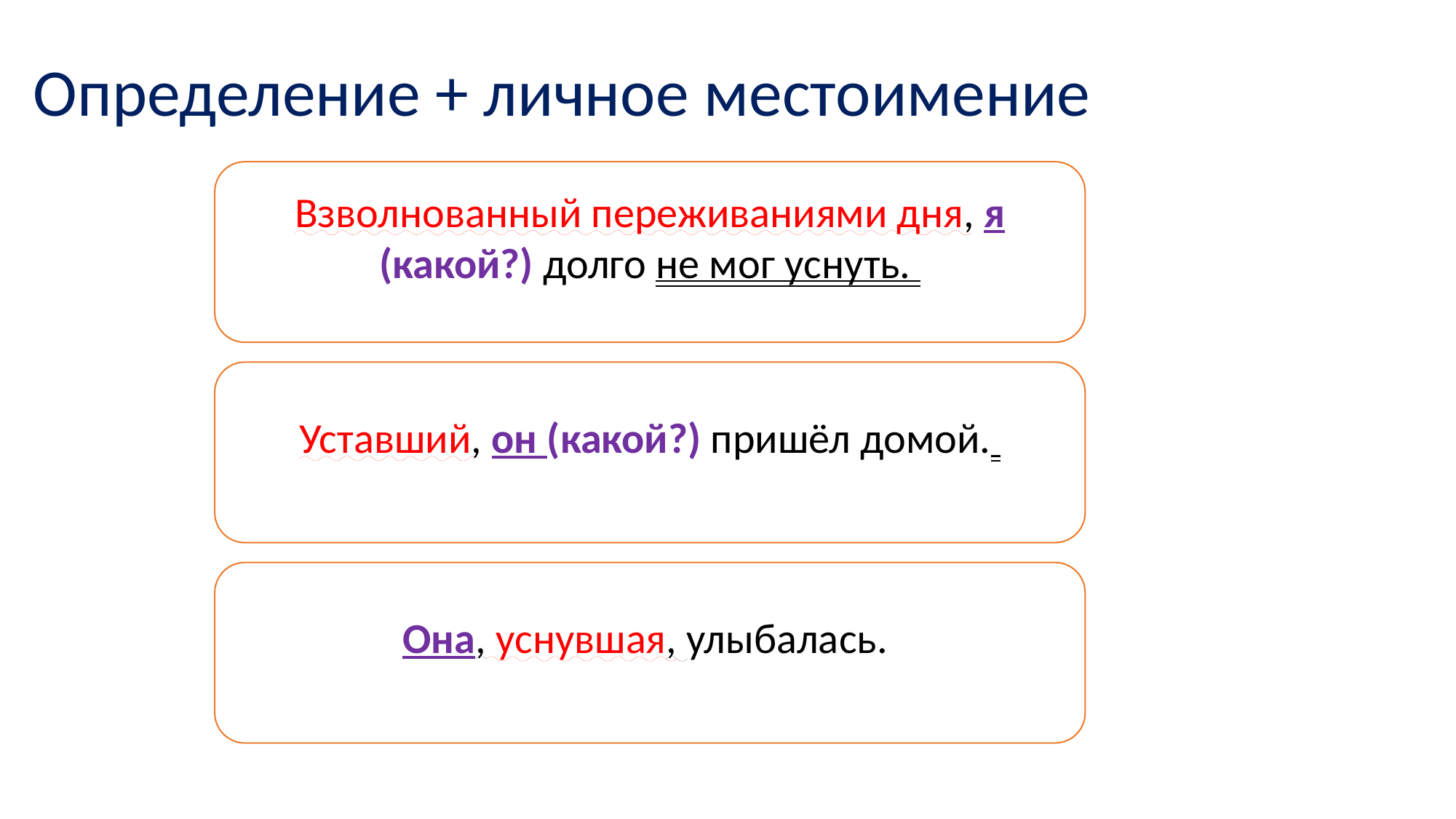

# Определение + личное местоимение

Взволнованный переживаниями дня, я (какой?) долго не мог уснуть.

Уставший, он (какой?) пришёл домой.

Она, уснувшая, улыбалась.